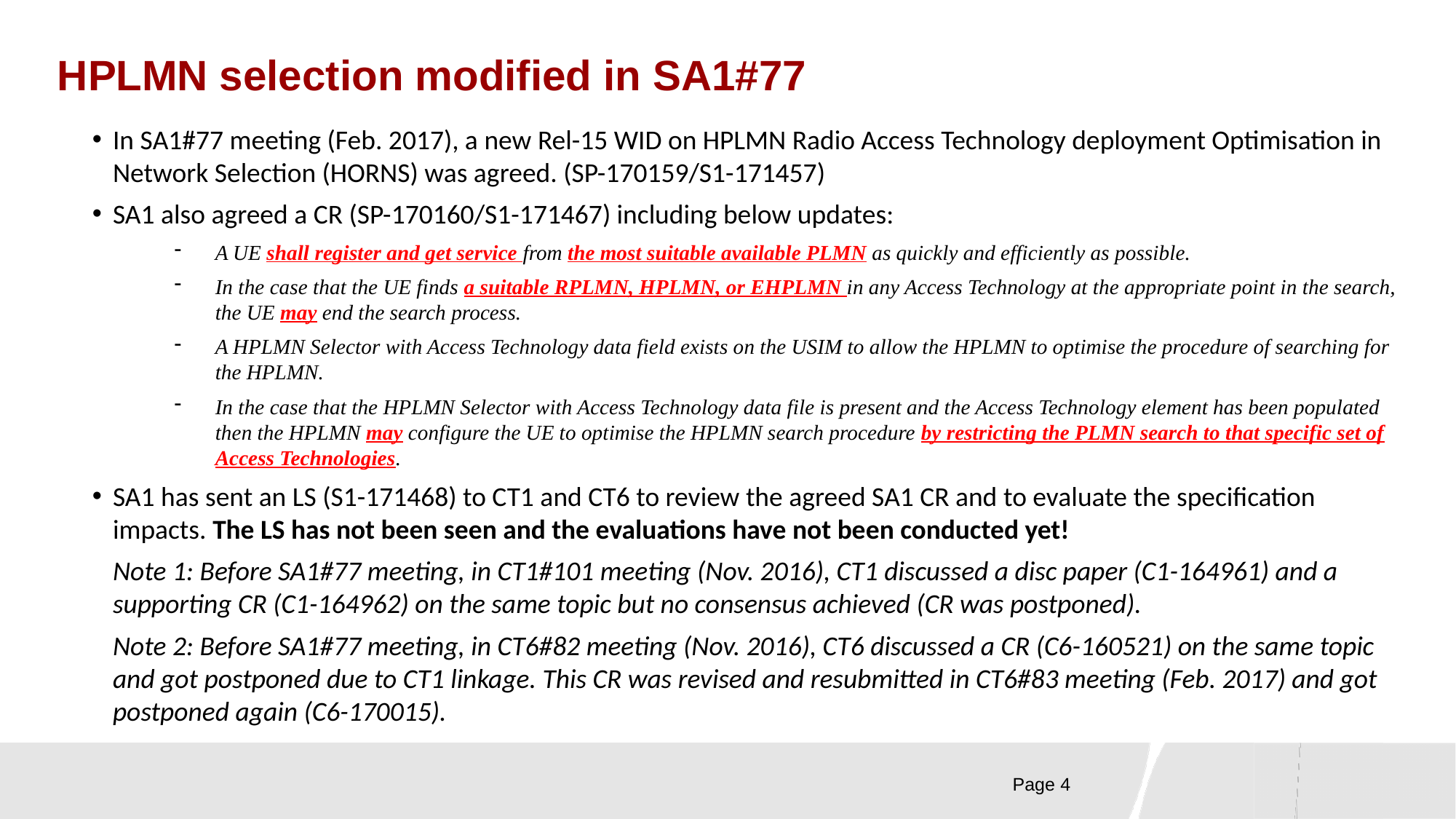

HPLMN selection modified in SA1#77
In SA1#77 meeting (Feb. 2017), a new Rel-15 WID on HPLMN Radio Access Technology deployment Optimisation in Network Selection (HORNS) was agreed. (SP-170159/S1-171457)
SA1 also agreed a CR (SP-170160/S1-171467) including below updates:
A UE shall register and get service from the most suitable available PLMN as quickly and efficiently as possible.
In the case that the UE finds a suitable RPLMN, HPLMN, or EHPLMN in any Access Technology at the appropriate point in the search, the UE may end the search process.
A HPLMN Selector with Access Technology data field exists on the USIM to allow the HPLMN to optimise the procedure of searching for the HPLMN.
In the case that the HPLMN Selector with Access Technology data file is present and the Access Technology element has been populated then the HPLMN may configure the UE to optimise the HPLMN search procedure by restricting the PLMN search to that specific set of Access Technologies.
SA1 has sent an LS (S1-171468) to CT1 and CT6 to review the agreed SA1 CR and to evaluate the specification impacts. The LS has not been seen and the evaluations have not been conducted yet!
Note 1: Before SA1#77 meeting, in CT1#101 meeting (Nov. 2016), CT1 discussed a disc paper (C1-164961) and a supporting CR (C1-164962) on the same topic but no consensus achieved (CR was postponed).
Note 2: Before SA1#77 meeting, in CT6#82 meeting (Nov. 2016), CT6 discussed a CR (C6-160521) on the same topic and got postponed due to CT1 linkage. This CR was revised and resubmitted in CT6#83 meeting (Feb. 2017) and got postponed again (C6-170015).